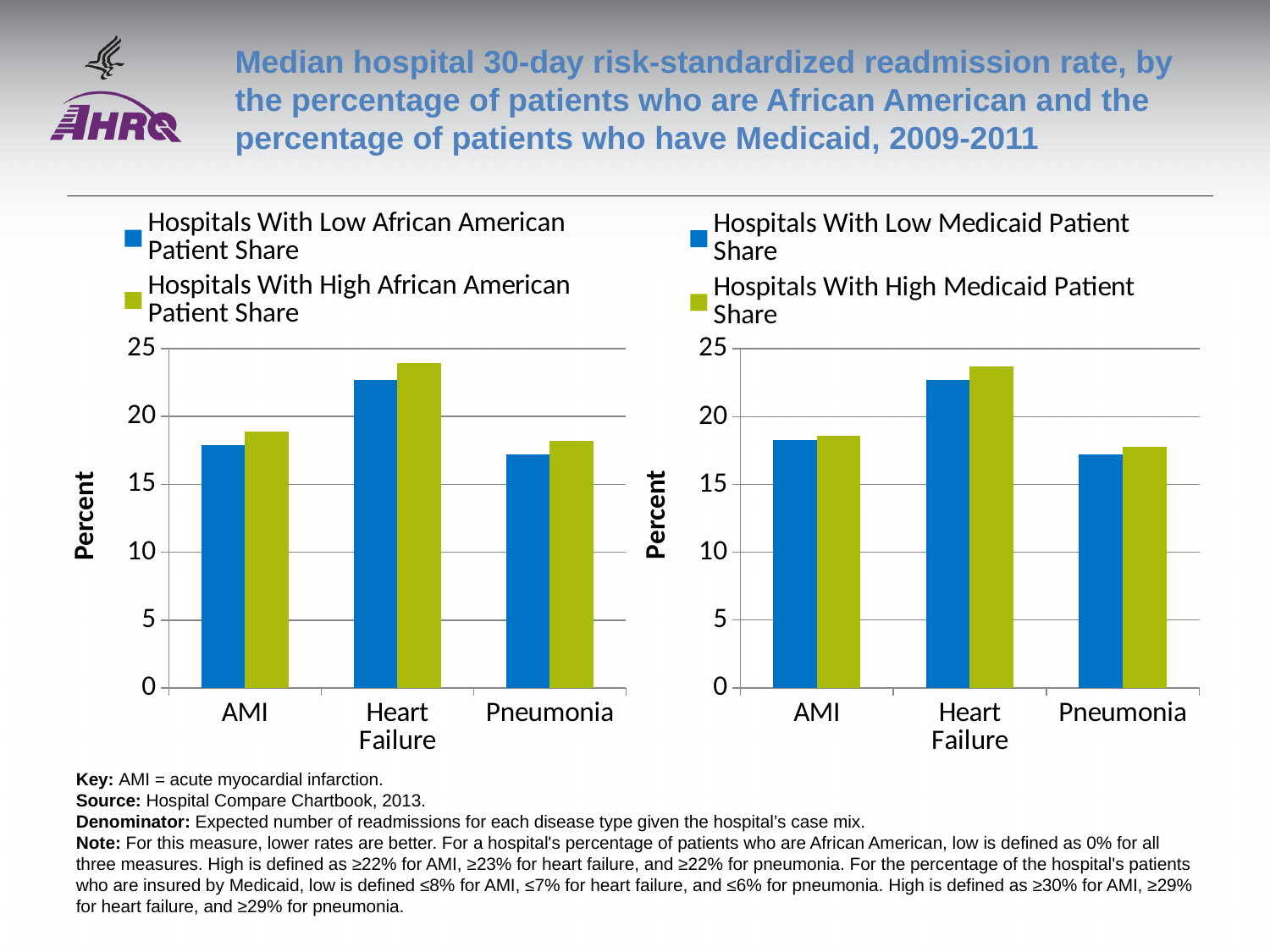

# Median hospital 30-day risk-standardized readmission rate, by the percentage of patients who are African American and the percentage of patients who have Medicaid, 2009-2011

### Chart

| Category | Hospitals With Low African American Patient Share | Hospitals With High African American Patient Share |
|---|---|---|
| AMI | 17.9 | 18.9 |
| Heart Failure | 22.7 | 23.9 |
| Pneumonia | 17.2 | 18.2 |

### Chart

| Category | Hospitals With Low Medicaid Patient Share | Hospitals With High Medicaid Patient Share |
|---|---|---|
| AMI | 18.3 | 18.6 |
| Heart Failure | 22.7 | 23.7 |
| Pneumonia | 17.2 | 17.8 |
Key: AMI = acute myocardial infarction.
Source: Hospital Compare Chartbook, 2013.
Denominator: Expected number of readmissions for each disease type given the hospital’s case mix.
Note: For this measure, lower rates are better. For a hospital's percentage of patients who are African American, low is defined as 0% for all three measures. High is defined as ≥22% for AMI, ≥23% for heart failure, and ≥22% for pneumonia. For the percentage of the hospital's patients who are insured by Medicaid, low is defined ≤8% for AMI, ≤7% for heart failure, and ≤6% for pneumonia. High is defined as ≥30% for AMI, ≥29% for heart failure, and ≥29% for pneumonia.